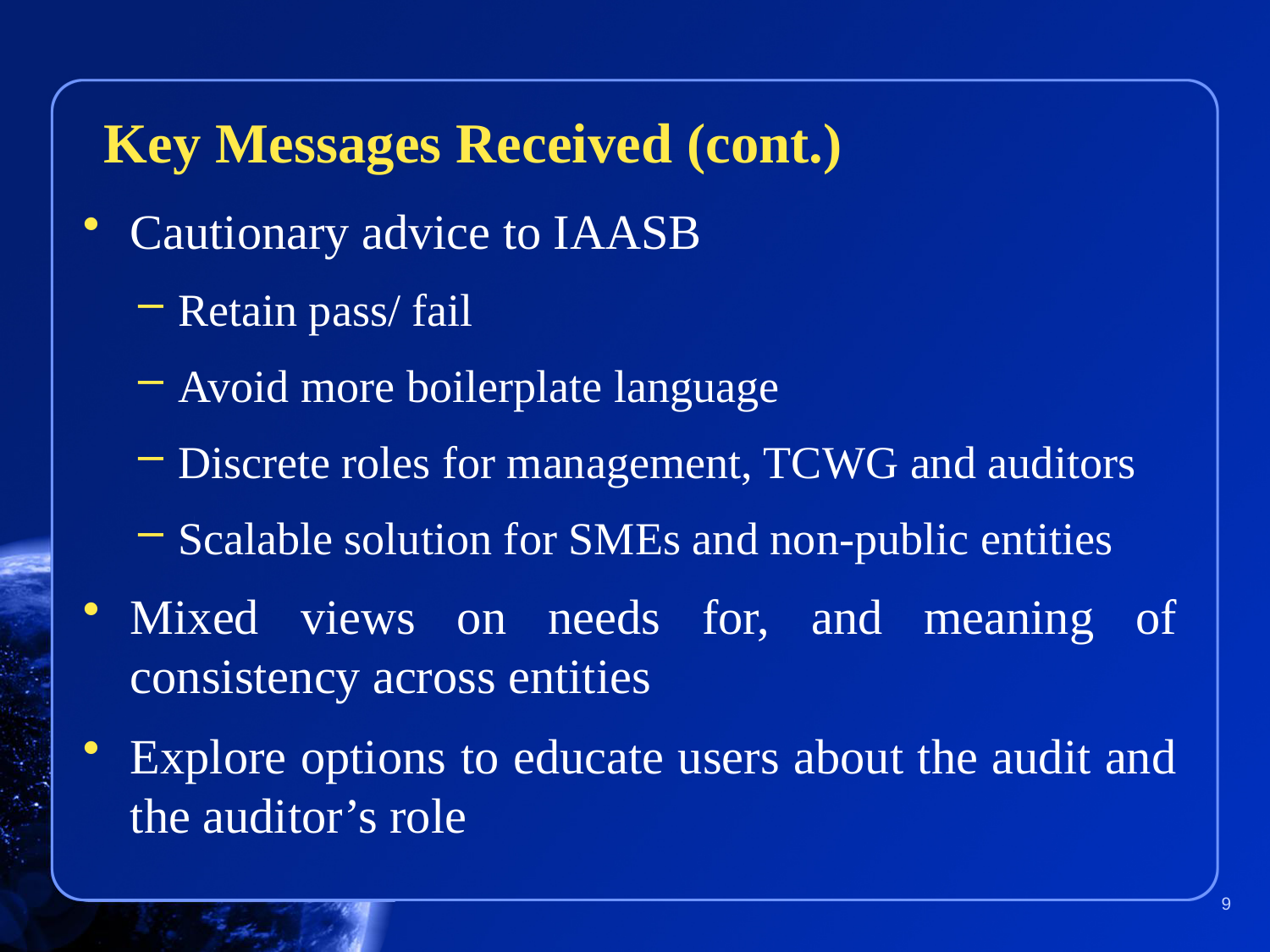

#
Key Messages Received (cont.)
Cautionary advice to IAASB
Retain pass/ fail
Avoid more boilerplate language
Discrete roles for management, TCWG and auditors
Scalable solution for SMEs and non-public entities
Mixed views on needs for, and meaning of consistency across entities
Explore options to educate users about the audit and the auditor’s role

9